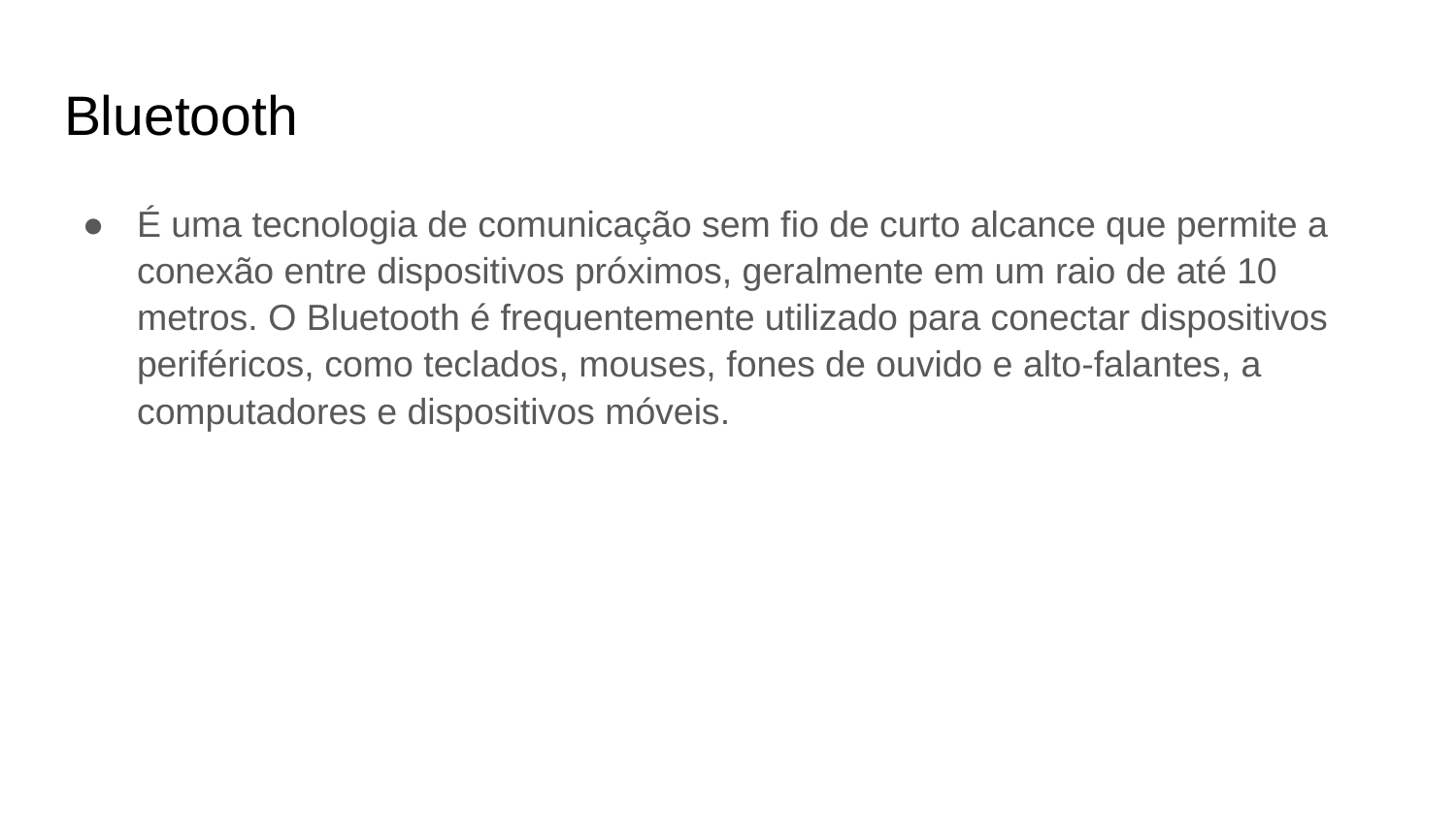

# Bluetooth
É uma tecnologia de comunicação sem fio de curto alcance que permite a conexão entre dispositivos próximos, geralmente em um raio de até 10 metros. O Bluetooth é frequentemente utilizado para conectar dispositivos periféricos, como teclados, mouses, fones de ouvido e alto-falantes, a computadores e dispositivos móveis.